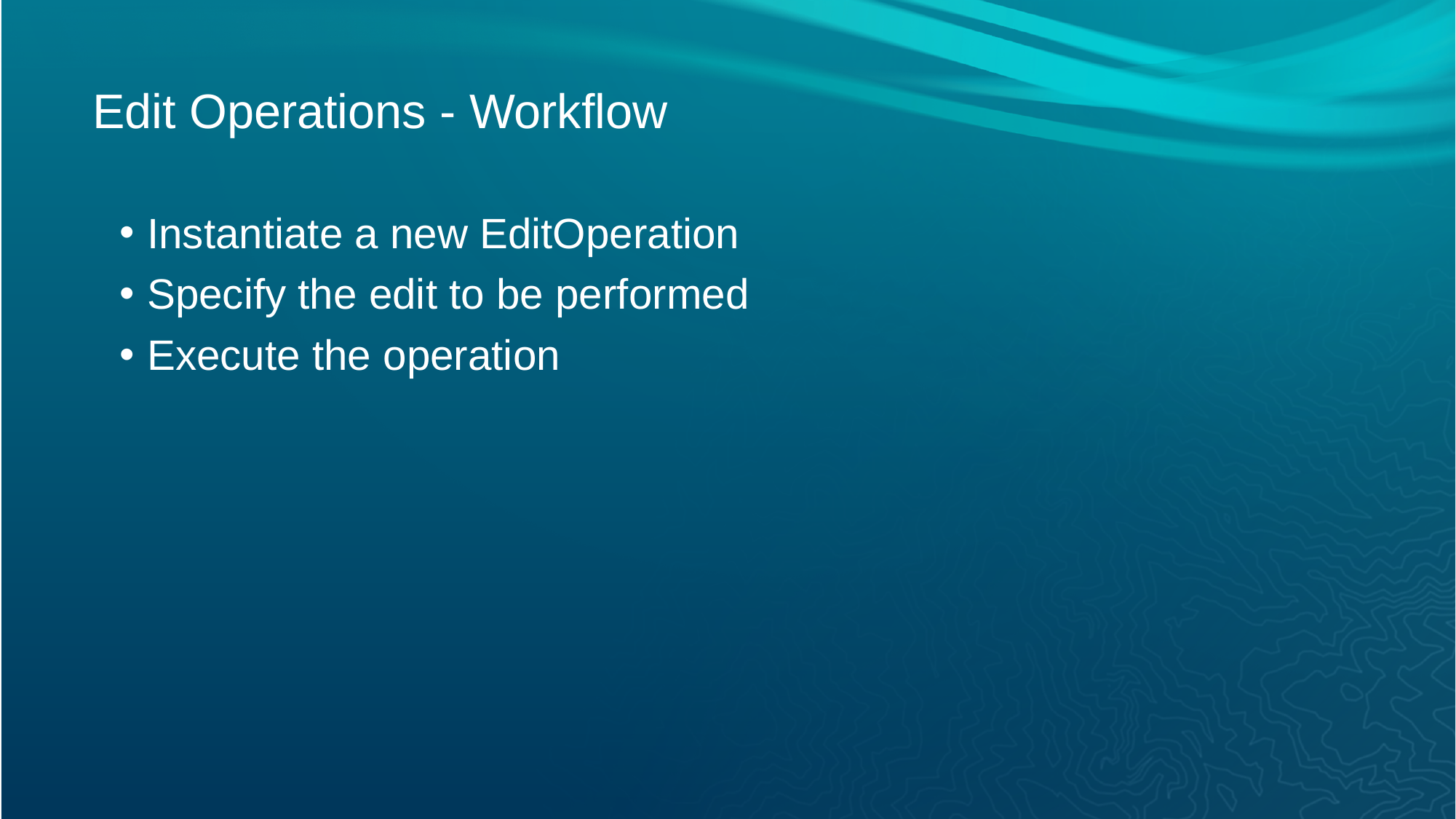

# Edit Operations - Workflow
Instantiate a new EditOperation
Specify the edit to be performed
Execute the operation